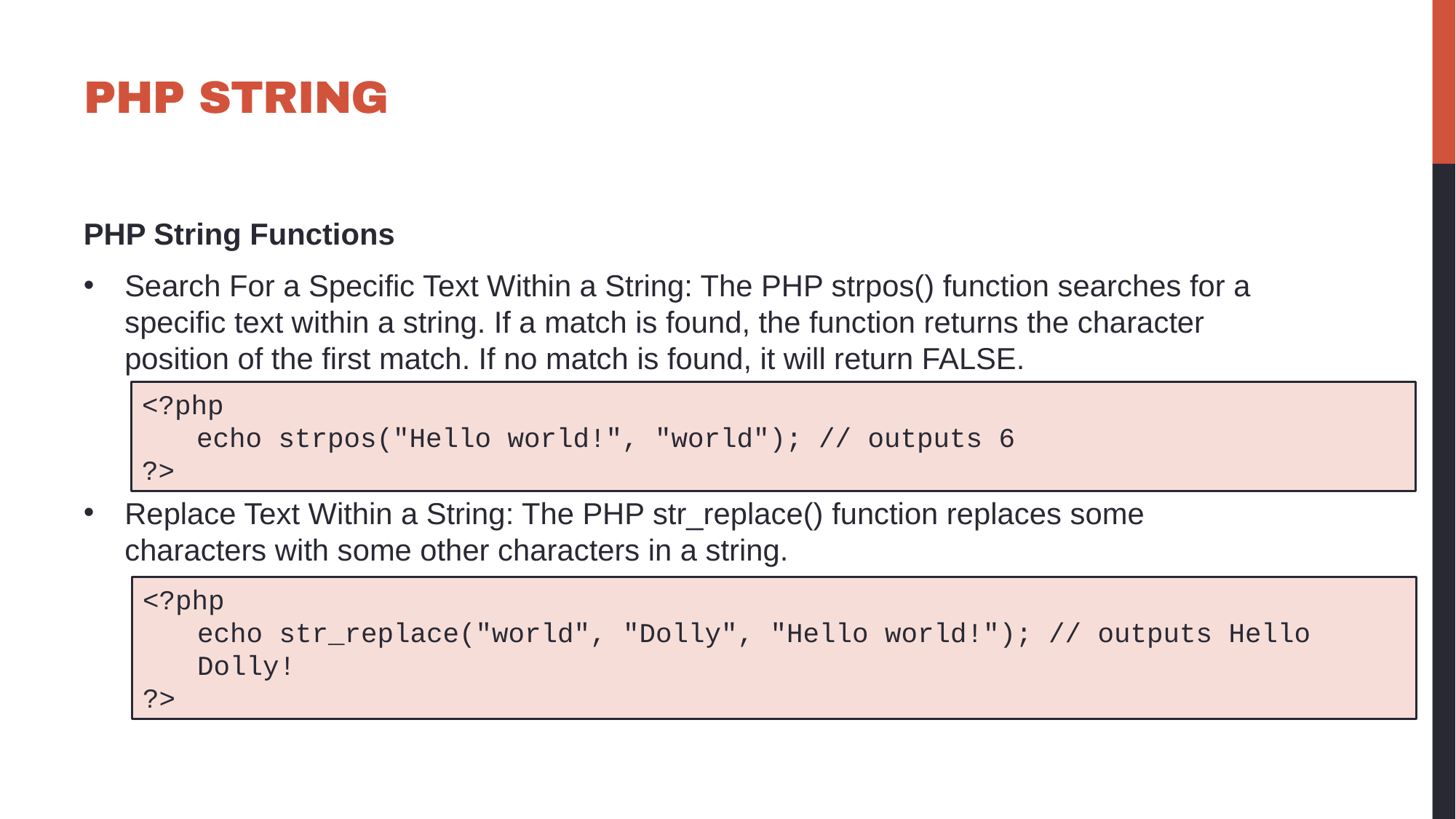

# PHP String
PHP String Functions
Search For a Specific Text Within a String: The PHP strpos() function searches for a specific text within a string. If a match is found, the function returns the character position of the first match. If no match is found, it will return FALSE.

Replace Text Within a String: The PHP str_replace() function replaces some characters with some other characters in a string.

<?php
echo strpos("Hello world!", "world"); // outputs 6
?>
<?php
echo str_replace("world", "Dolly", "Hello world!"); // outputs Hello Dolly!
?>